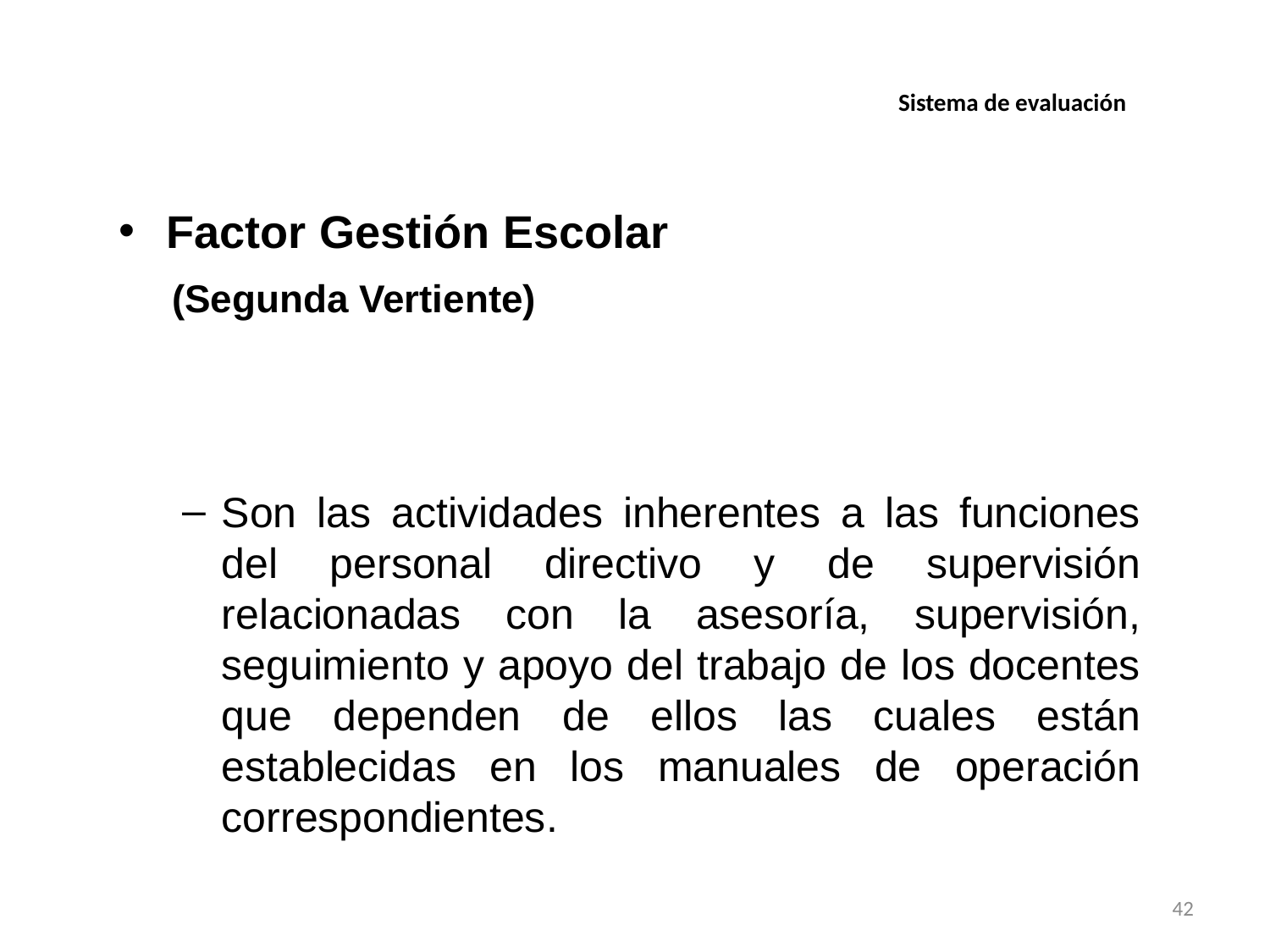

Sistema de evaluación
Factor Gestión Escolar
   (Segunda Vertiente)

Son las actividades inherentes a las funciones del personal directivo y de supervisión relacionadas con la asesoría, supervisión, seguimiento y apoyo del trabajo de los docentes que dependen de ellos las cuales están establecidas en los manuales de operación correspondientes.

42